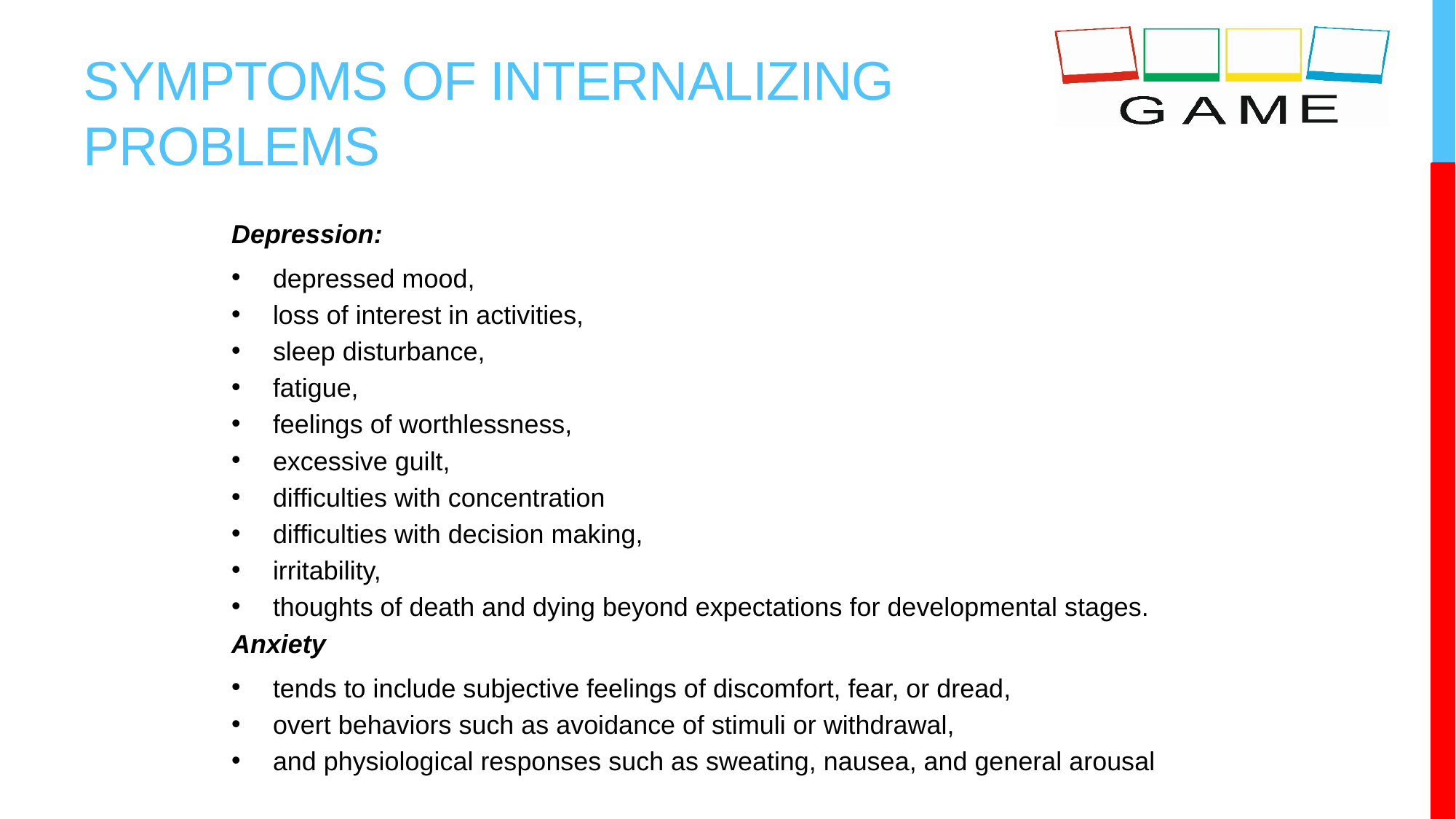

# SYMPTOMS OF INTERNALIZING PROBLEMS
Depression:
depressed mood,
loss of interest in activities,
sleep disturbance,
fatigue,
feelings of worthlessness,
excessive guilt,
difficulties with concentration
difficulties with decision making,
irritability,
thoughts of death and dying beyond expectations for developmental stages.
Anxiety
tends to include subjective feelings of discomfort, fear, or dread,
overt behaviors such as avoidance of stimuli or withdrawal,
and physiological responses such as sweating, nausea, and general arousal